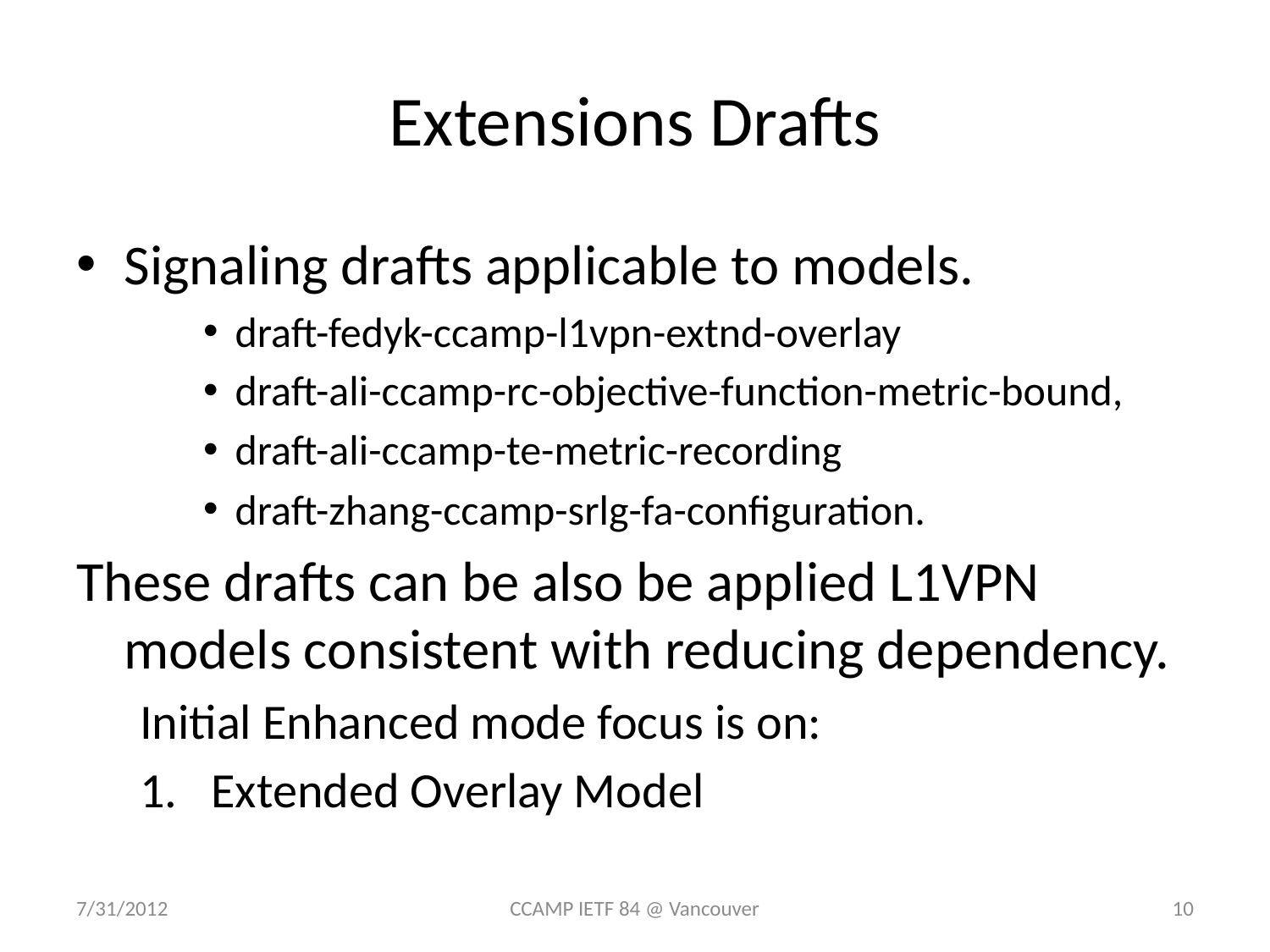

# Extensions Drafts
Signaling drafts applicable to models.
draft-fedyk-ccamp-l1vpn-extnd-overlay
draft-ali-ccamp-rc-objective-function-metric-bound,
draft-ali-ccamp-te-metric-recording
draft-zhang-ccamp-srlg-fa-configuration.
These drafts can be also be applied L1VPN models consistent with reducing dependency.
Initial Enhanced mode focus is on:
Extended Overlay Model

7/31/2012
CCAMP IETF 84 @ Vancouver
10